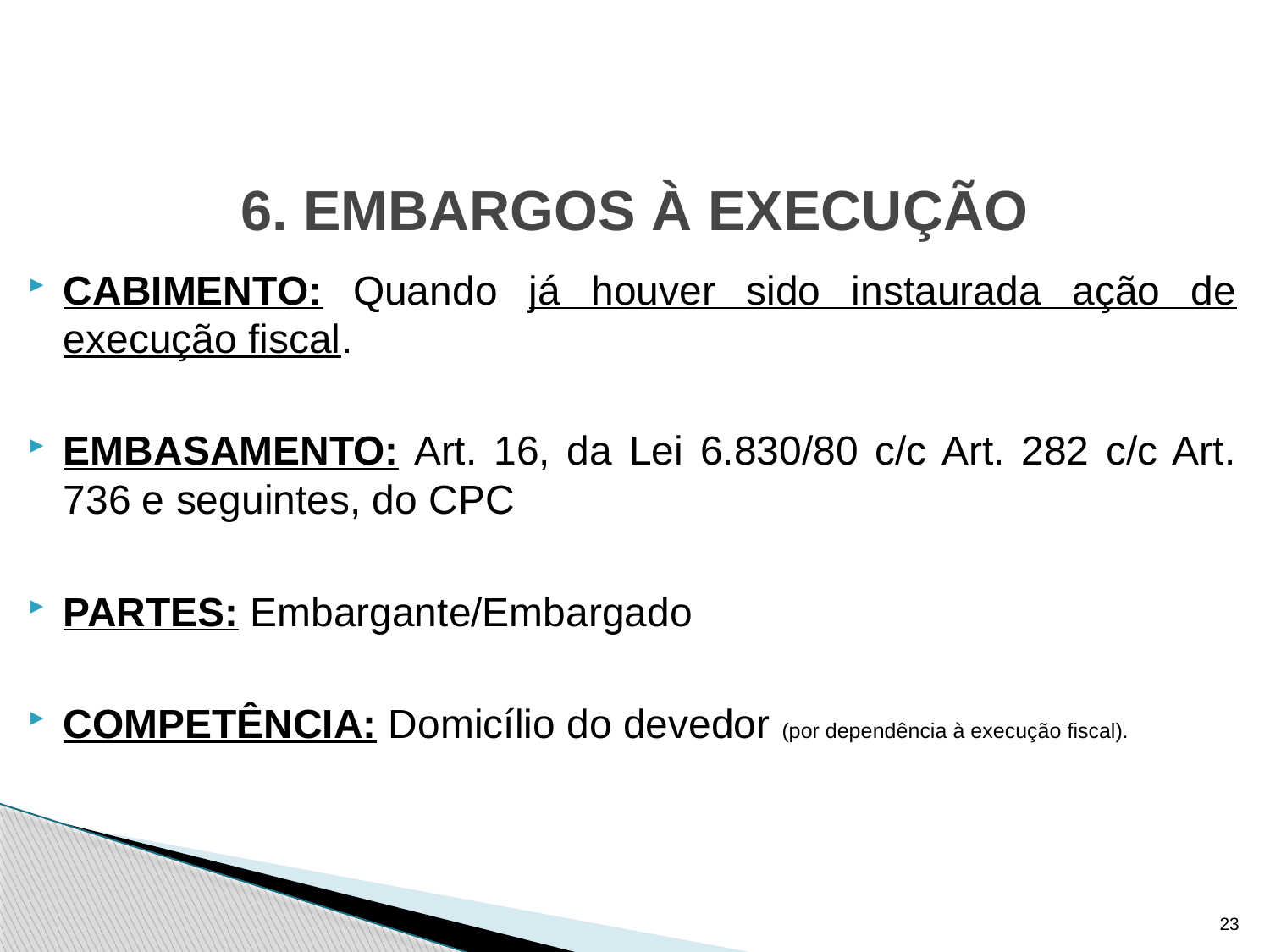

# 6. EMBARGOS À EXECUÇÃO
CABIMENTO: Quando já houver sido instaurada ação de execução fiscal.
EMBASAMENTO: Art. 16, da Lei 6.830/80 c/c Art. 282 c/c Art. 736 e seguintes, do CPC
PARTES: Embargante/Embargado
COMPETÊNCIA: Domicílio do devedor (por dependência à execução fiscal).

23